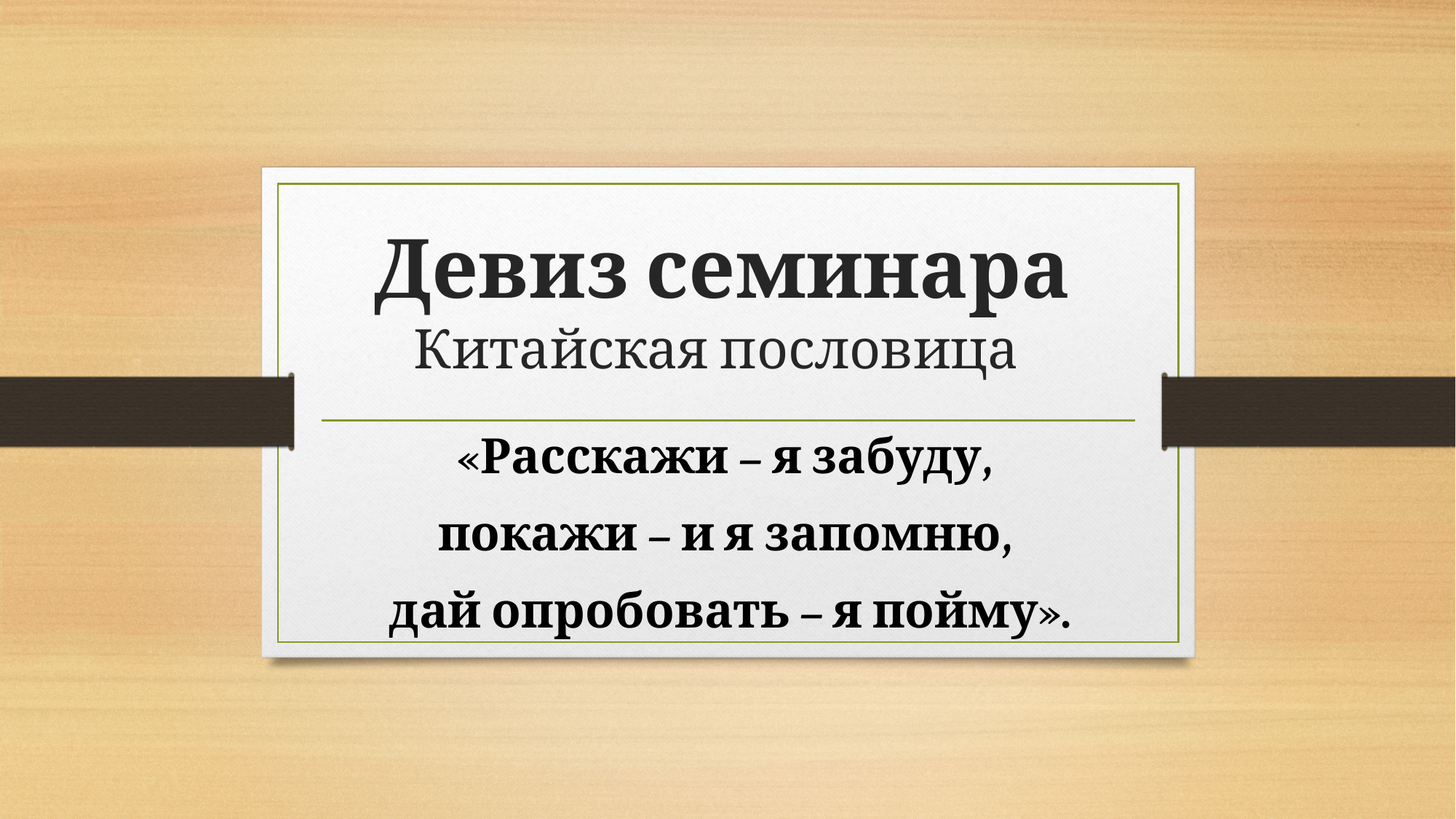

# Девиз семинара Китайская пословица
«Расскажи – я забуду,
покажи – и я запомню,
дай опробовать – я пойму».